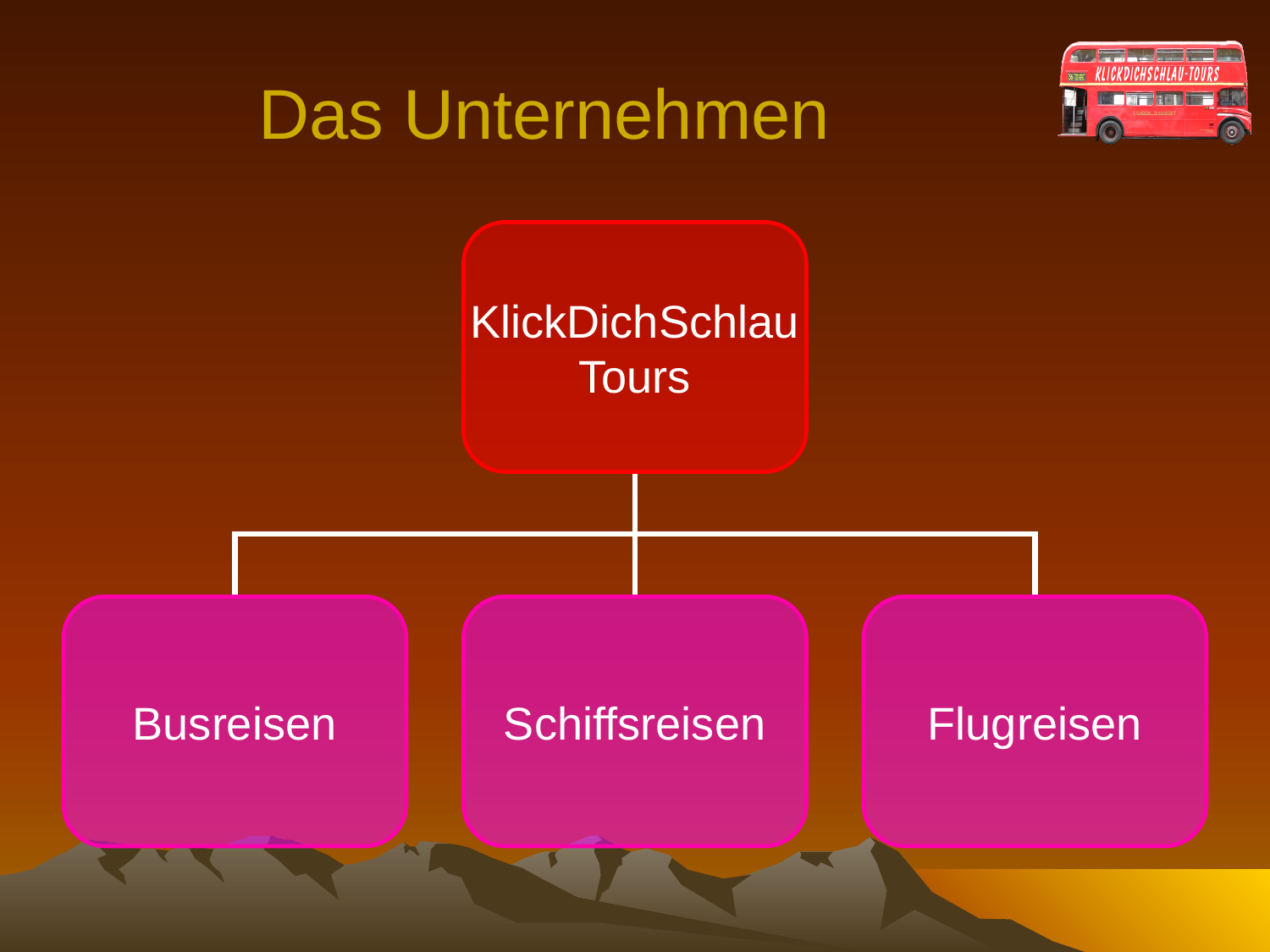

# Das Unternehmen
KlickDichSchlau
Tours
Busreisen
Schiffsreisen
Flugreisen